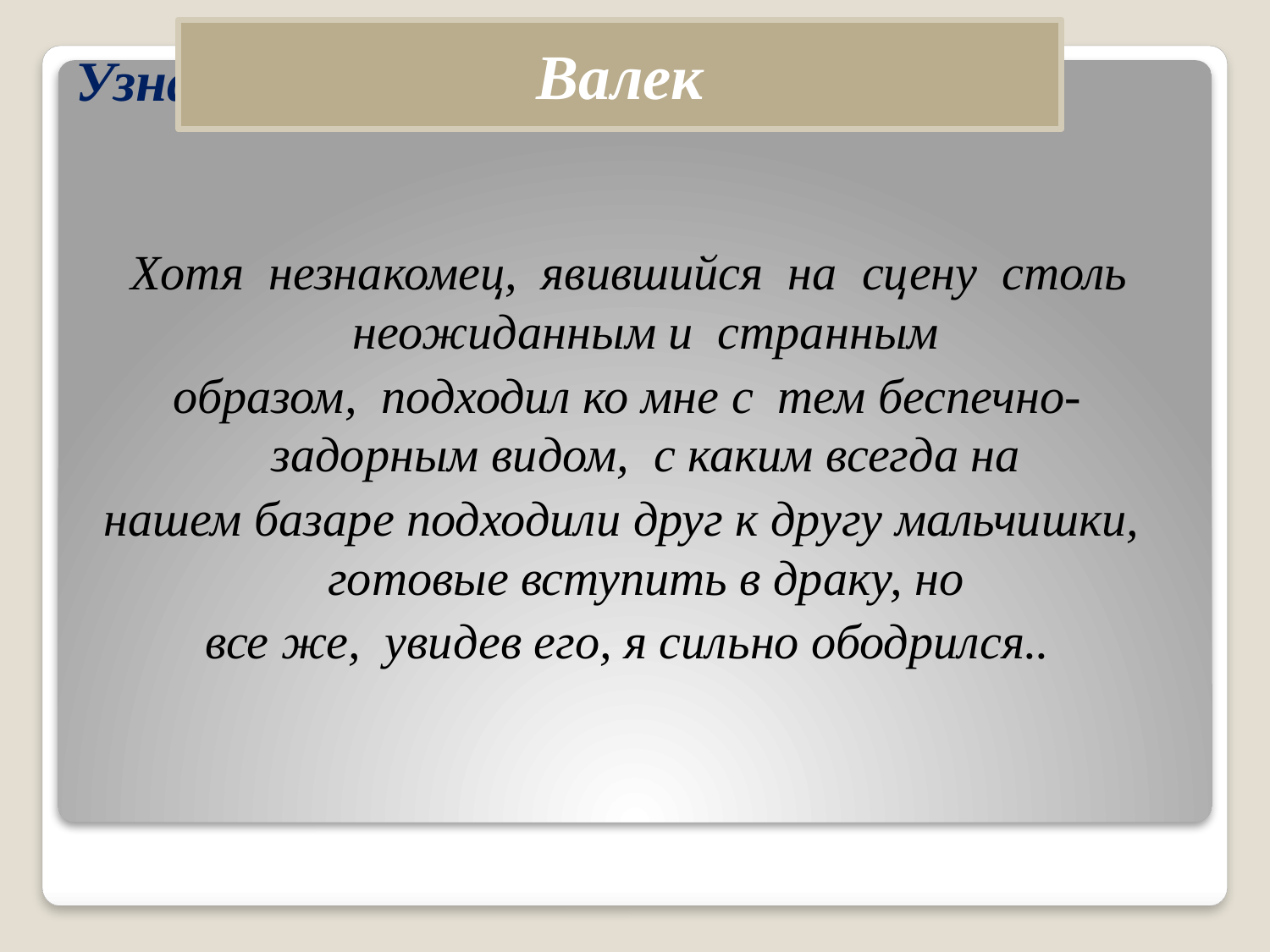

Валек
# Узнай героя
 Хотя  незнакомец,  явившийся  на  сцену  столь  неожиданным и  странным
образом,  подходил ко мне с  тем беспечно-задорным видом,  с каким всегда на
нашем базаре подходили друг к другу мальчишки,  готовые вступить в драку, но
все же,  увидев его, я сильно ободрился..